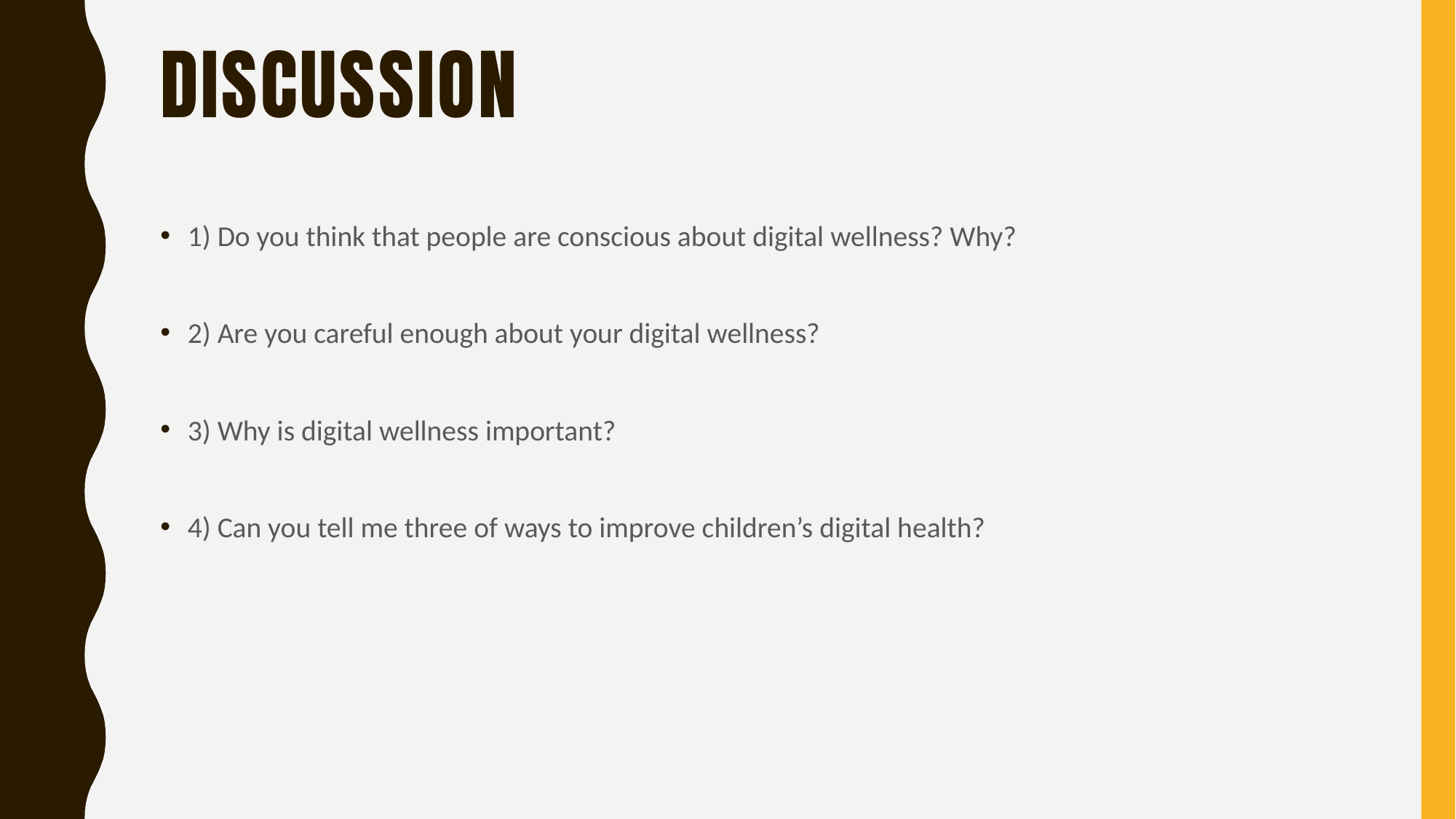

# dIscussIon
1) Do you think that people are conscious about digital wellness? Why?

2) Are you careful enough about your digital wellness?

3) Why is digital wellness important?

4) Can you tell me three of ways to improve children’s digital health?